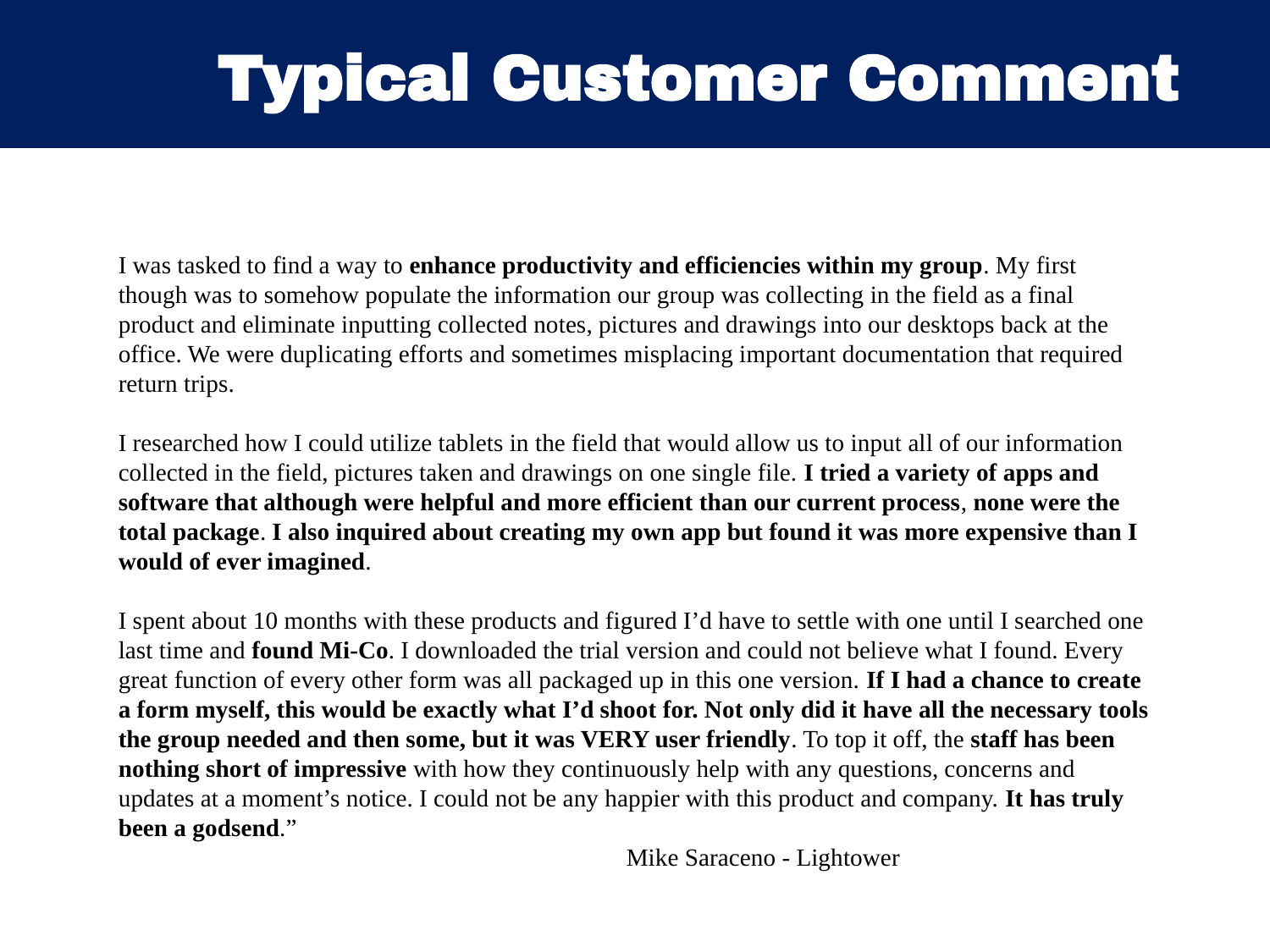

Typical Customer Comment
I was tasked to find a way to enhance productivity and efficiencies within my group. My first though was to somehow populate the information our group was collecting in the field as a final product and eliminate inputting collected notes, pictures and drawings into our desktops back at the office. We were duplicating efforts and sometimes misplacing important documentation that required return trips.

I researched how I could utilize tablets in the field that would allow us to input all of our information collected in the field, pictures taken and drawings on one single file. I tried a variety of apps and software that although were helpful and more efficient than our current process, none were the total package. I also inquired about creating my own app but found it was more expensive than I would of ever imagined.

I spent about 10 months with these products and figured I’d have to settle with one until I searched one last time and found Mi-Co. I downloaded the trial version and could not believe what I found. Every great function of every other form was all packaged up in this one version. If I had a chance to create a form myself, this would be exactly what I’d shoot for. Not only did it have all the necessary tools the group needed and then some, but it was VERY user friendly. To top it off, the staff has been nothing short of impressive with how they continuously help with any questions, concerns and updates at a moment’s notice. I could not be any happier with this product and company. It has truly been a godsend.”
				Mike Saraceno - Lightower

http://www.mi-corporation.com/products/mi-forms-software